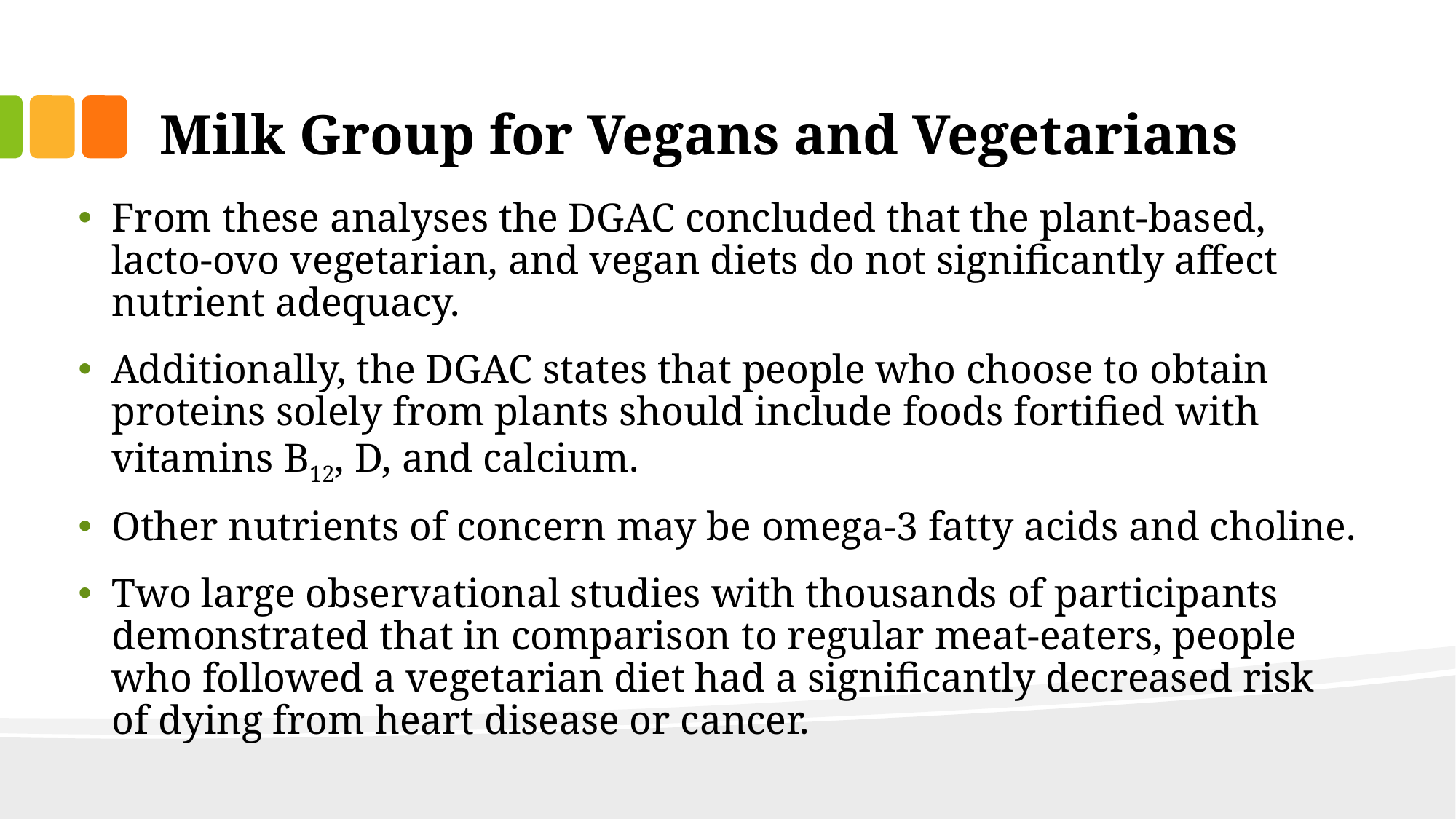

# Milk Group for Vegans and Vegetarians
From these analyses the DGAC concluded that the plant-based, lacto-ovo vegetarian, and vegan diets do not significantly affect nutrient adequacy.
Additionally, the DGAC states that people who choose to obtain proteins solely from plants should include foods fortified with vitamins B12, D, and calcium.
Other nutrients of concern may be omega-3 fatty acids and choline.
Two large observational studies with thousands of participants demonstrated that in comparison to regular meat-eaters, people who followed a vegetarian diet had a significantly decreased risk of dying from heart disease or cancer.